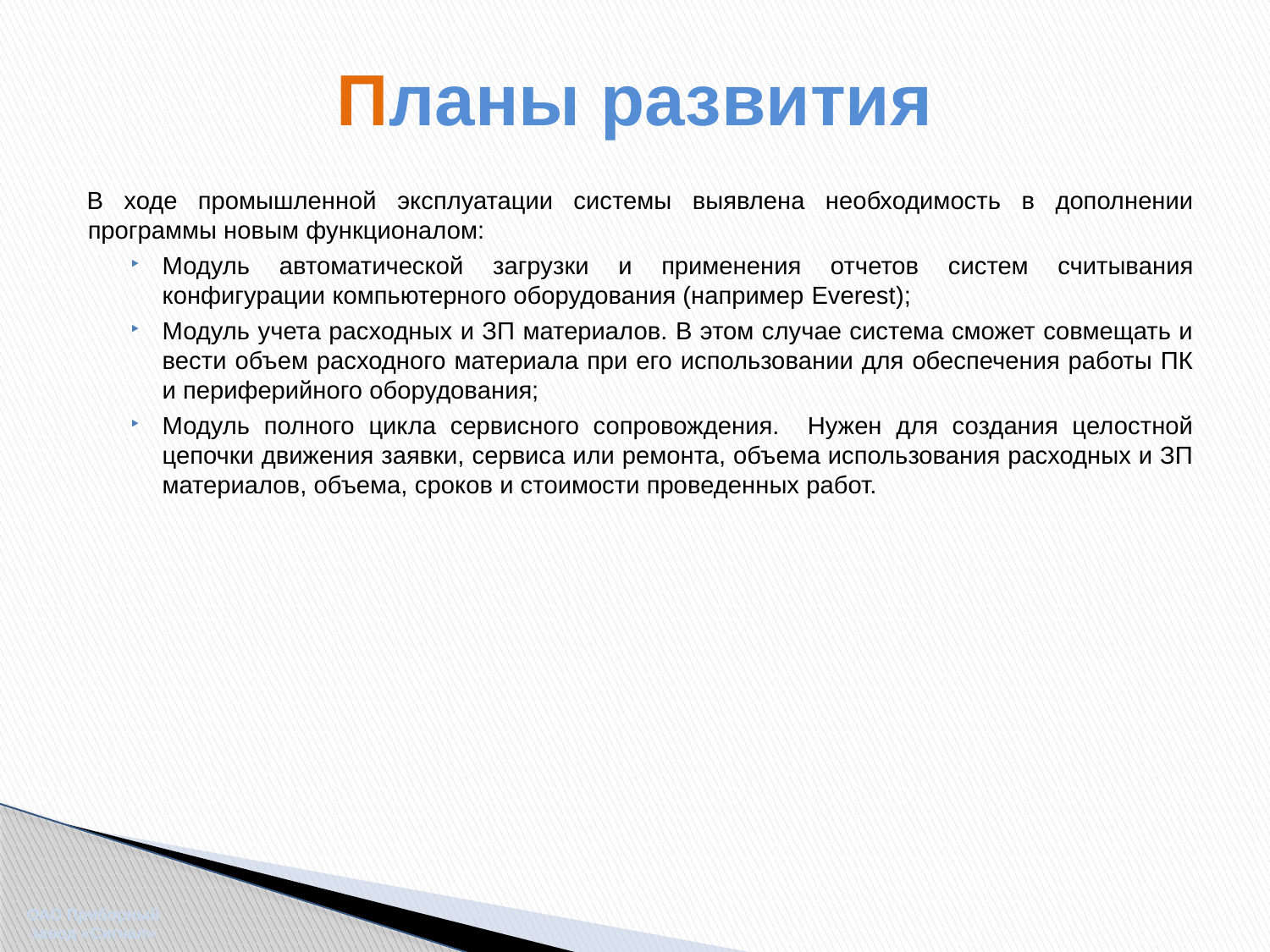

# Планы развития
В ходе промышленной эксплуатации системы выявлена необходимость в дополнении программы новым функционалом:
Модуль автоматической загрузки и применения отчетов систем считывания конфигурации компьютерного оборудования (например Everest);
Модуль учета расходных и ЗП материалов. В этом случае система сможет совмещать и вести объем расходного материала при его использовании для обеспечения работы ПК и периферийного оборудования;
Модуль полного цикла сервисного сопровождения.  Нужен для создания целостной цепочки движения заявки, сервиса или ремонта, объема использования расходных и ЗП материалов, объема, сроков и стоимости проведенных работ.
ОАО Приборный завод «Сигнал»